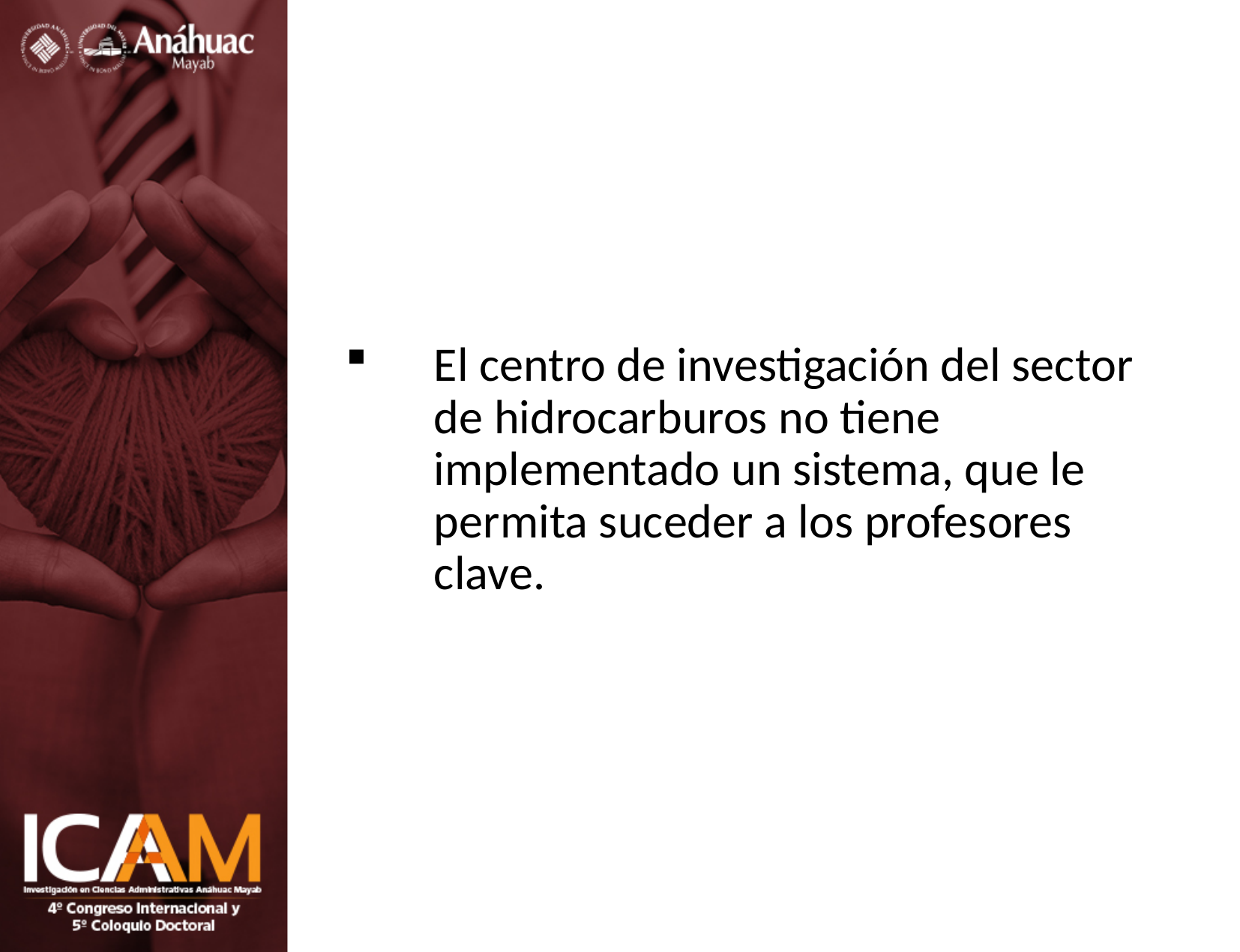

El centro de investigación del sector de hidrocarburos no tiene implementado un sistema, que le permita suceder a los profesores clave.